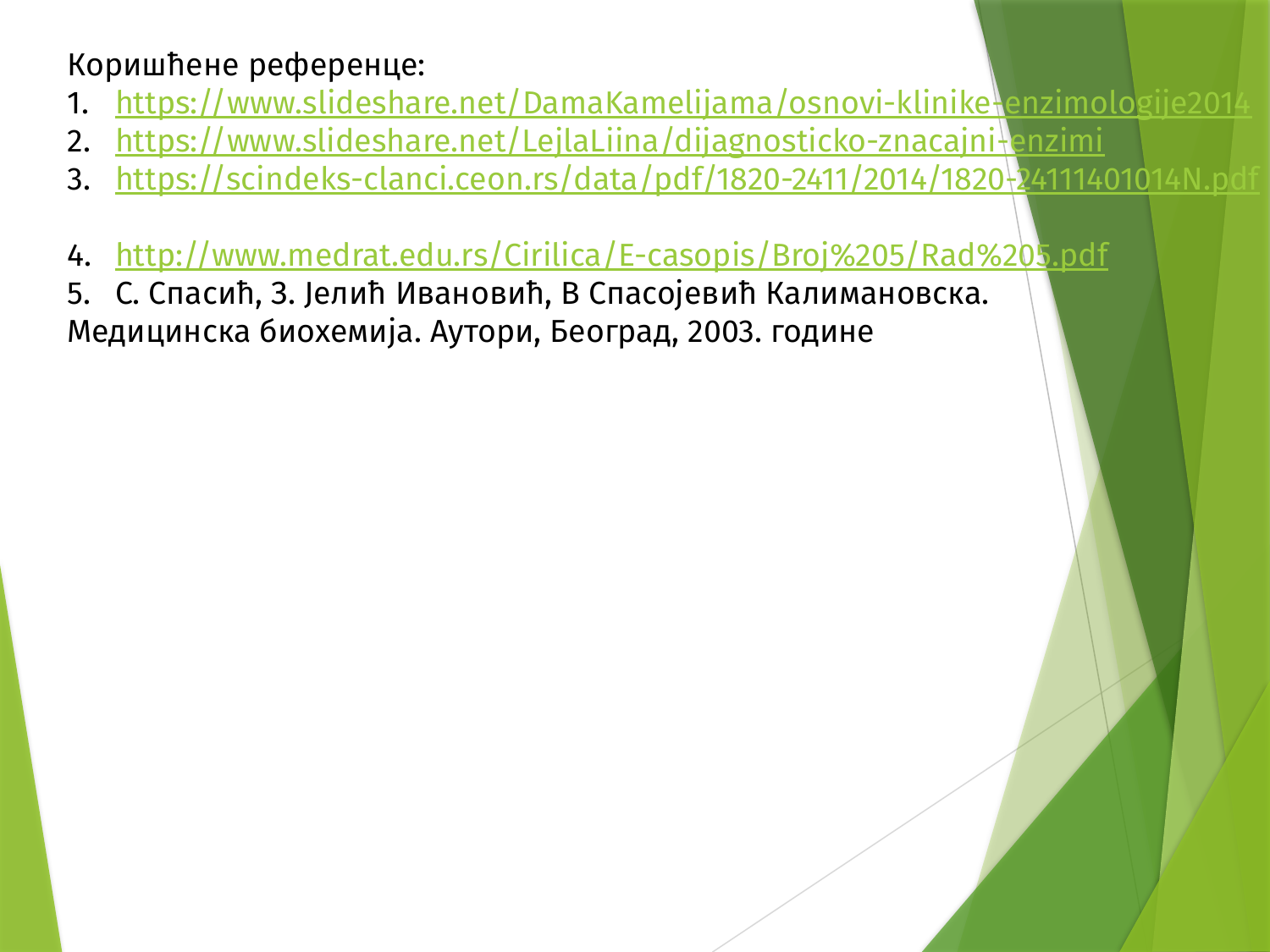

Коришћене референце:
https://www.slideshare.net/DamaKamelijama/osnovi-klinike-enzimologije2014
https://www.slideshare.net/LejlaLiina/dijagnosticko-znacajni-enzimi
https://scindeks-clanci.ceon.rs/data/pdf/1820-2411/2014/1820-24111401014N.pdf

http://www.medrat.edu.rs/Cirilica/E-casopis/Broj%205/Rad%205.pdf
С. Спасић, З. Јелић Ивановић, В Спасојевић Калимановска.
Медицинска биохемија. Аутори, Београд, 2003. године